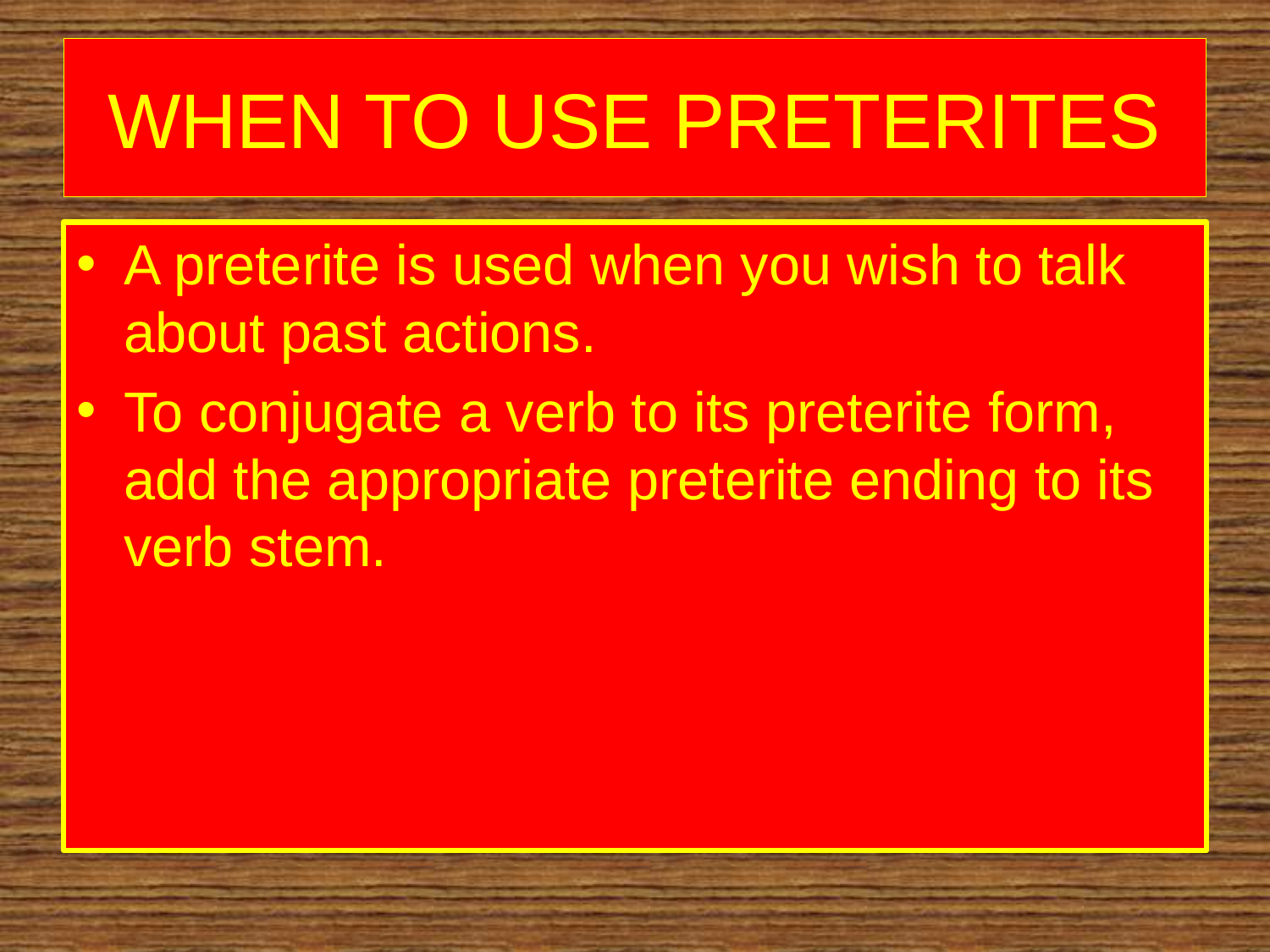

# WHEN TO USE PRETERITES
A preterite is used when you wish to talk about past actions.
To conjugate a verb to its preterite form, add the appropriate preterite ending to its verb stem.